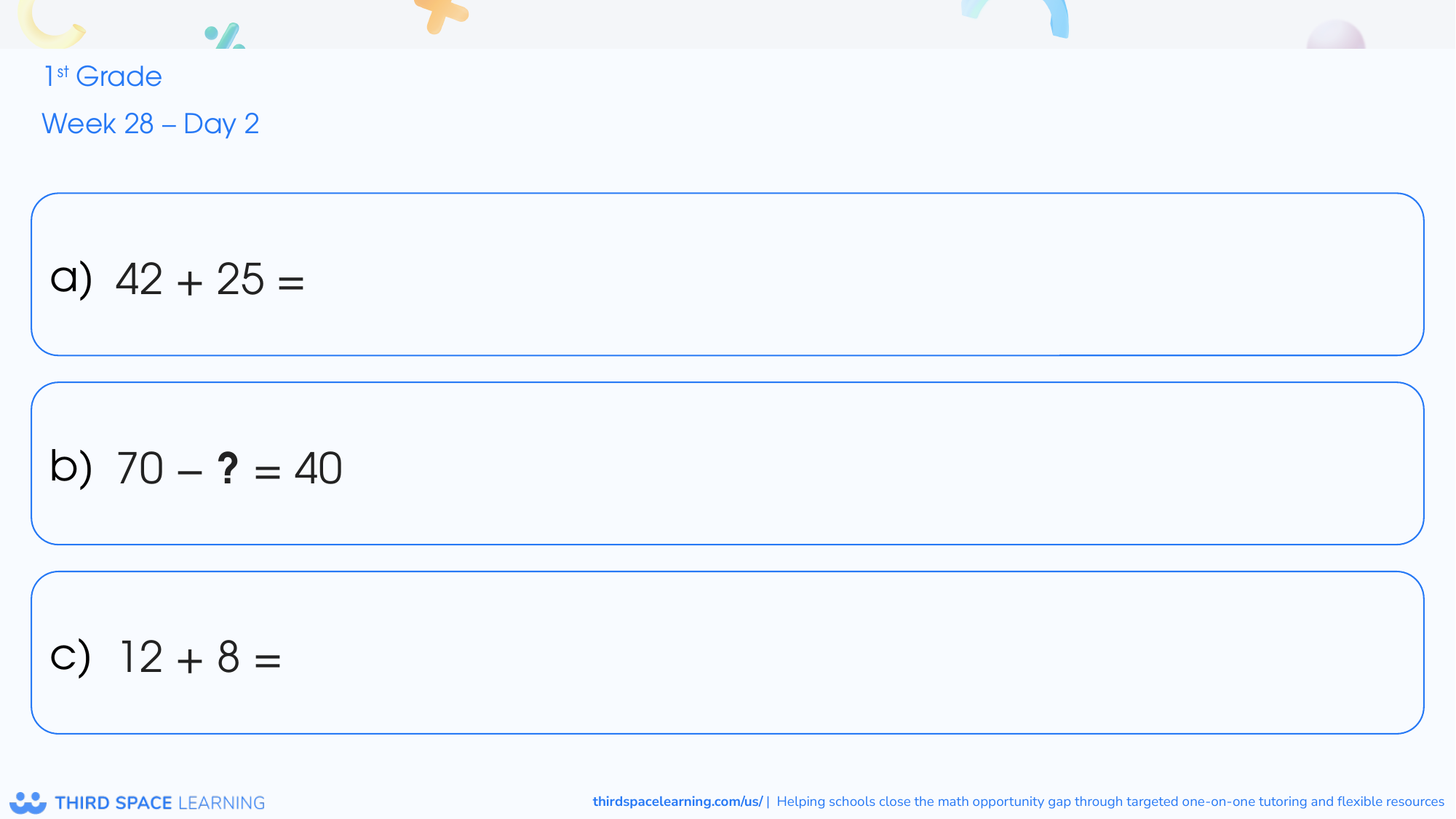

1st Grade
Week 28 – Day 2
42 + 25 =
70 − ? = 40
12 + 8 =